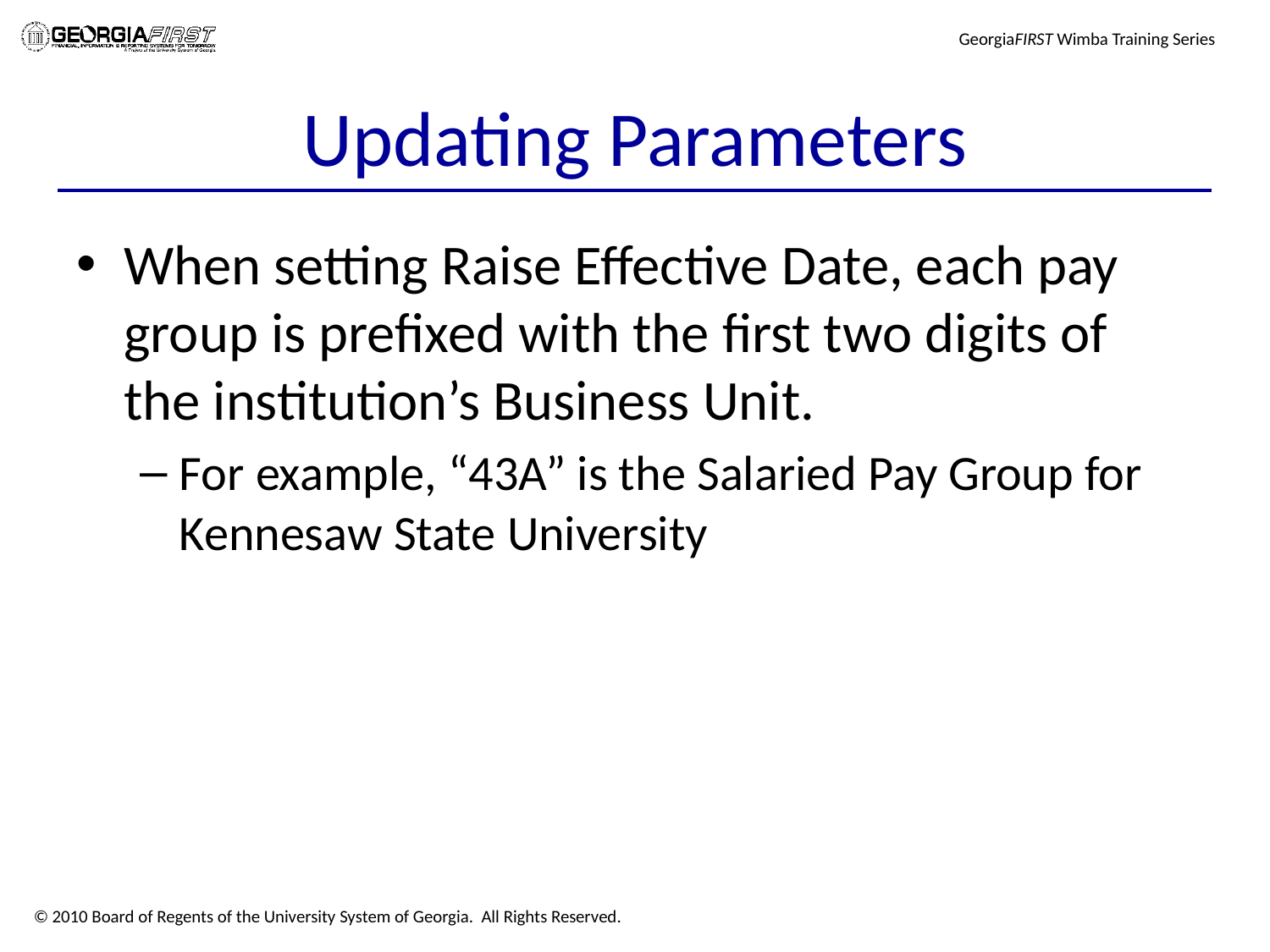

# Updating Parameters
When setting Raise Effective Date, each pay group is prefixed with the first two digits of the institution’s Business Unit.
For example, “43A” is the Salaried Pay Group for Kennesaw State University